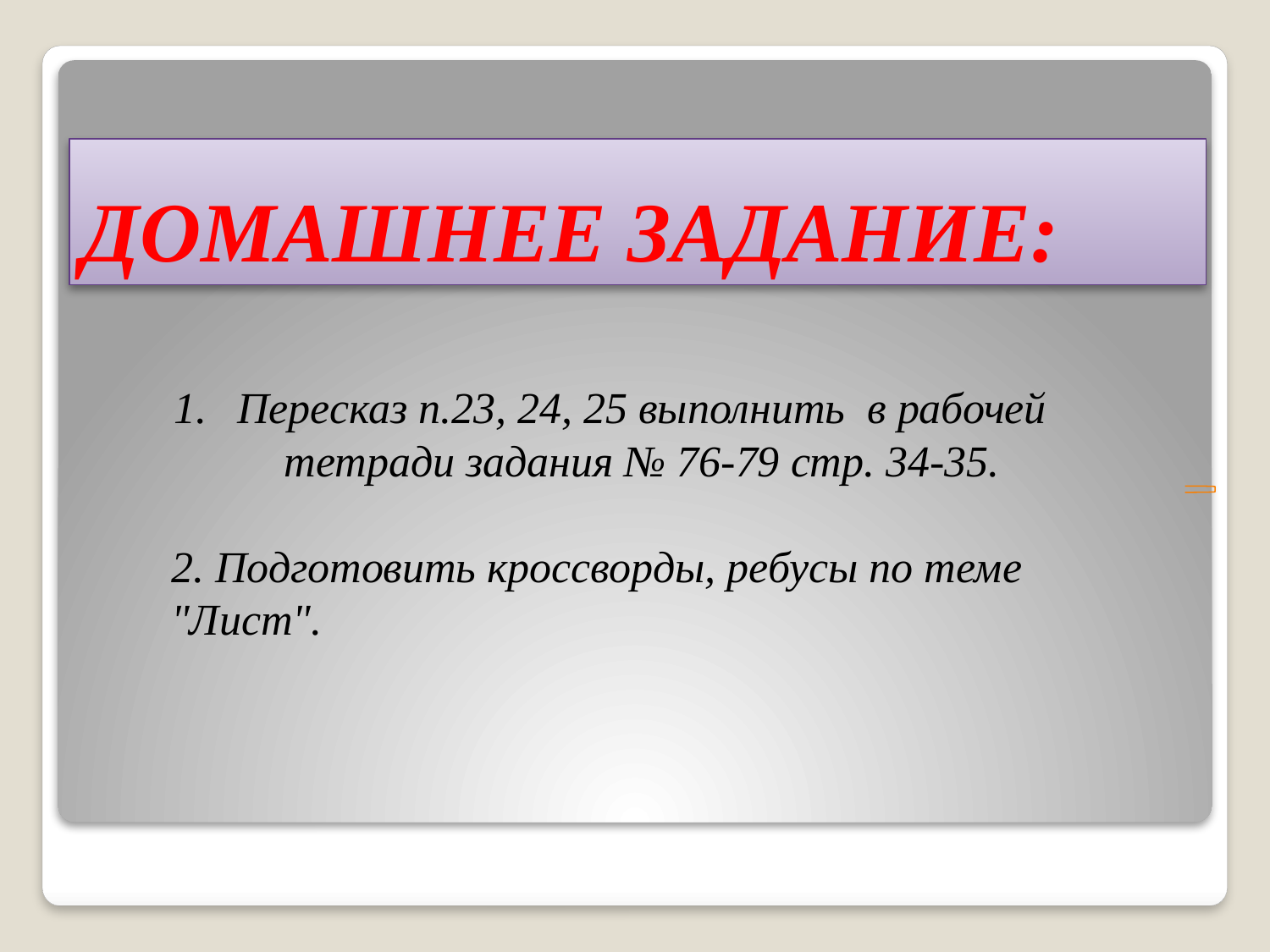

# ДОМАШНЕЕ ЗАДАНИЕ:
Пересказ п.23, 24, 25 выполнить  в рабочей тетради задания № 76-79 стр. 34-35.

2. Подготовить кроссворды, ребусы по теме "Лист".